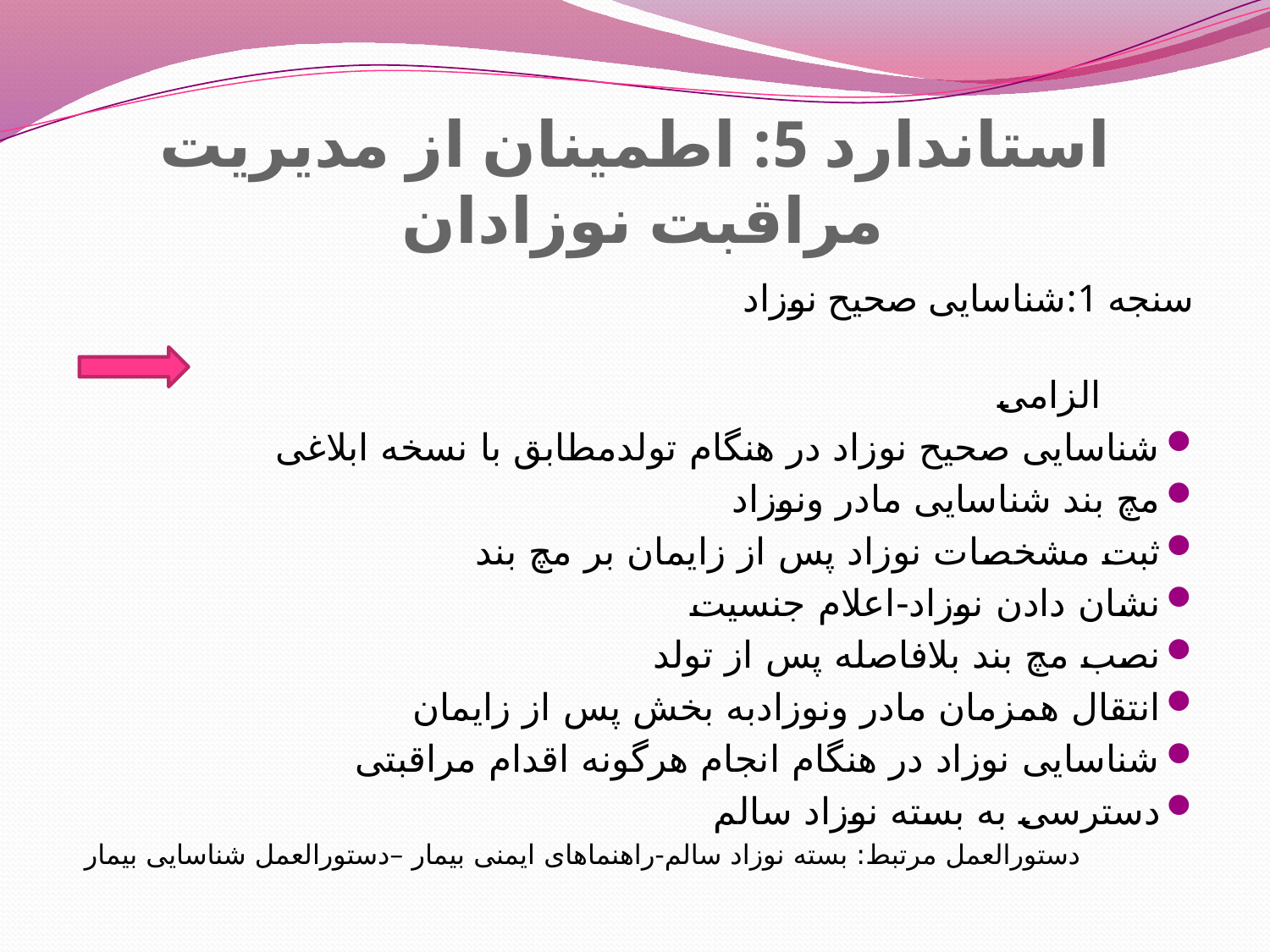

# استاندارد 5: اطمینان از مدیریت مراقبت نوزادان
سنجه 1:شناسایی صحیح نوزاد
                                                                                                    الزامی
شناسایی صحیح نوزاد در هنگام تولدمطابق با نسخه ابلاغی
مچ بند شناسایی مادر ونوزاد
ثبت مشخصات نوزاد پس از زایمان بر مچ بند
نشان دادن نوزاد-اعلام جنسیت
نصب مچ بند بلافاصله پس از تولد
انتقال همزمان مادر ونوزادبه بخش پس از زایمان
شناسایی نوزاد در هنگام انجام هرگونه اقدام مراقبتی
دسترسی به بسته نوزاد سالم
دستورالعمل مرتبط: بسته نوزاد سالم-راهنماهای ایمنی بیمار –دستورالعمل شناسایی بیمار